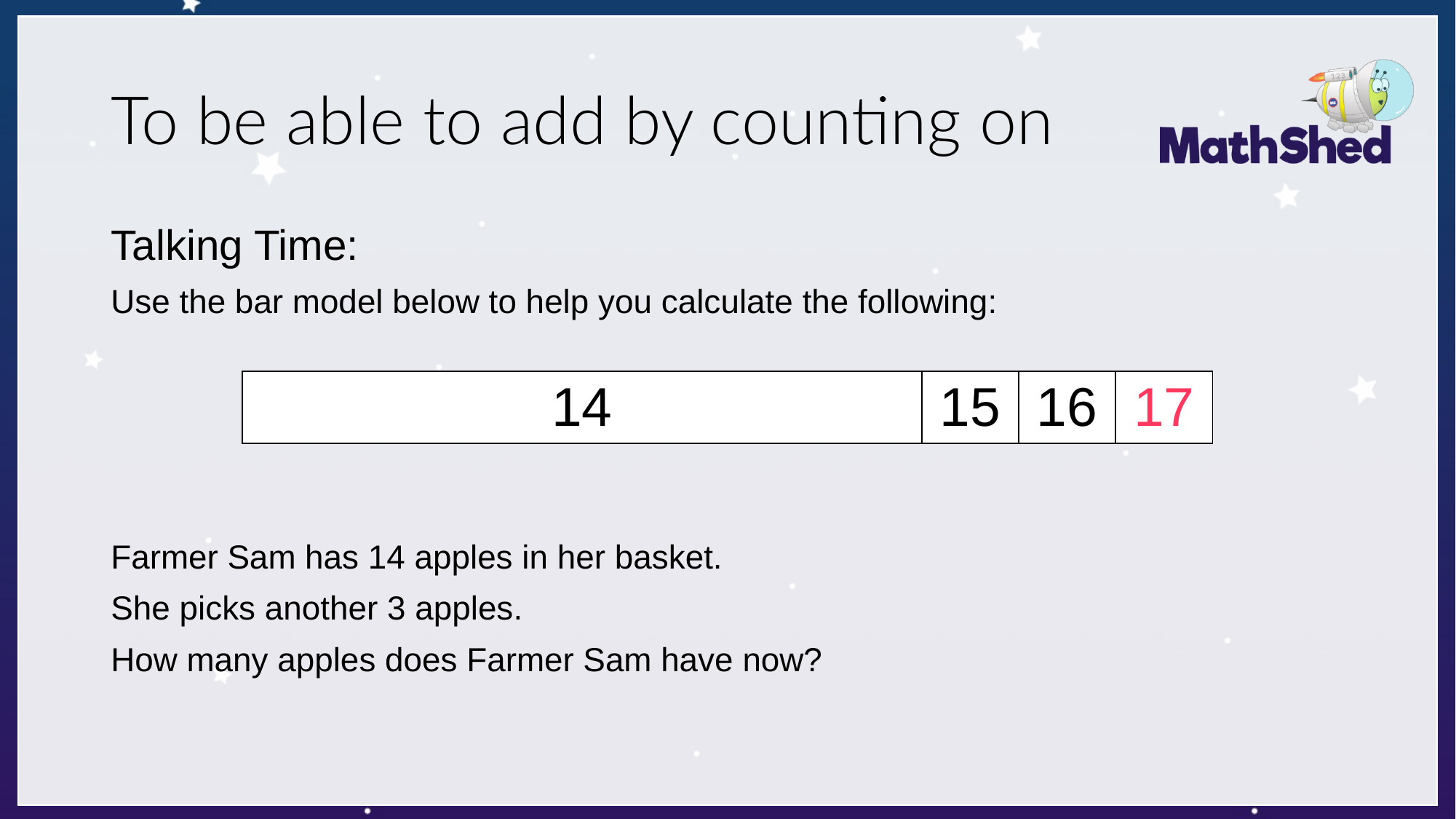

# To be able to add by counting on
Talking Time:
Use the bar model below to help you calculate the following:

Farmer Sam has 14 apples in her basket.
She picks another 3 apples.
How many apples does Farmer Sam have now?

| 14 | 15 | 16 | 17 |
| --- | --- | --- | --- |